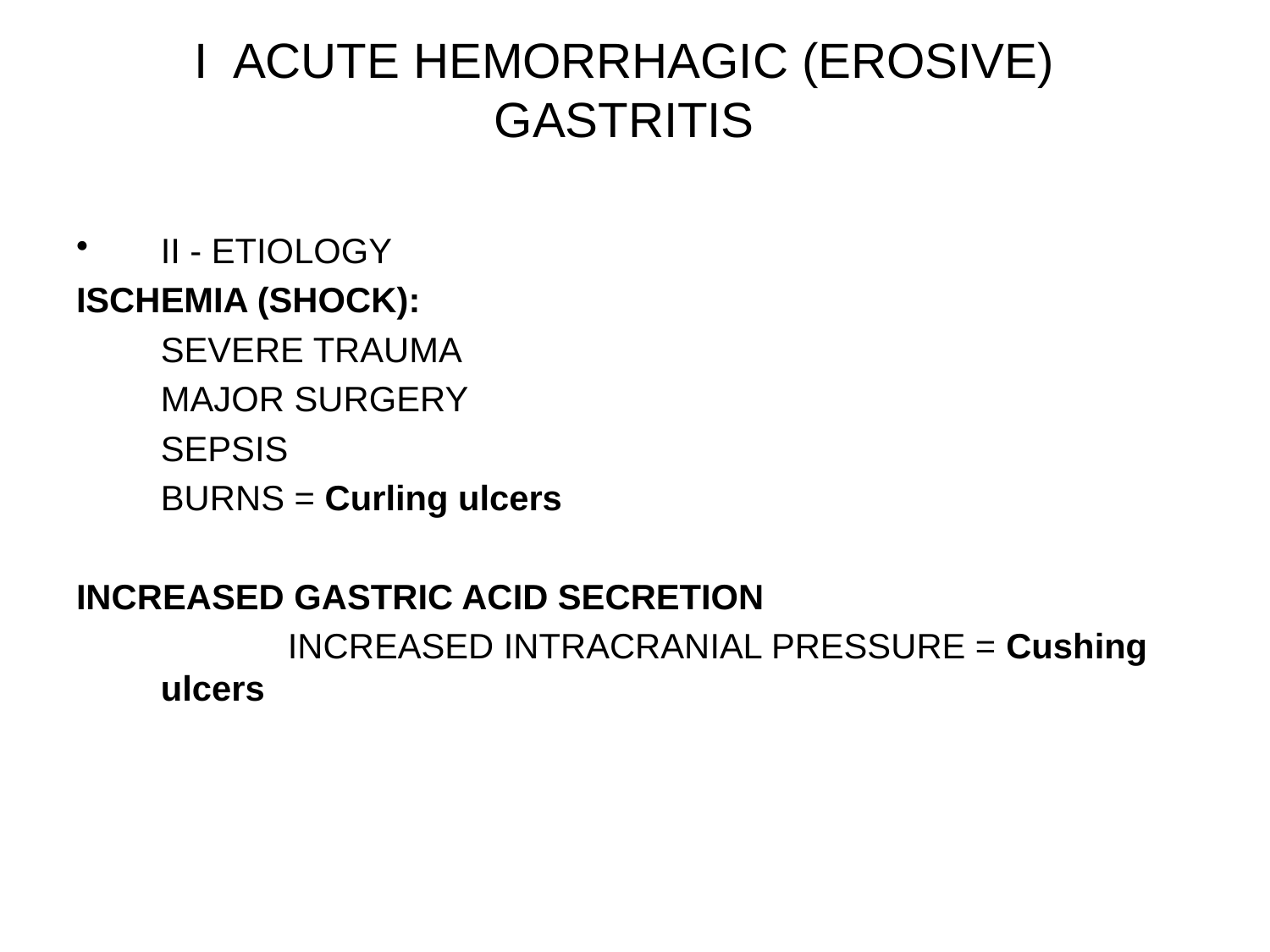

II - ETIOLOGY
ISCHEMIA (SHOCK):
	SEVERE TRAUMA
	MAJOR SURGERY
	SEPSIS
	BURNS = Curling ulcers

INCREASED GASTRIC ACID SECRETION
		INCREASED INTRACRANIAL PRESSURE = Cushing ulcers
I  ACUTE HEMORRHAGIC (EROSIVE) GASTRITIS